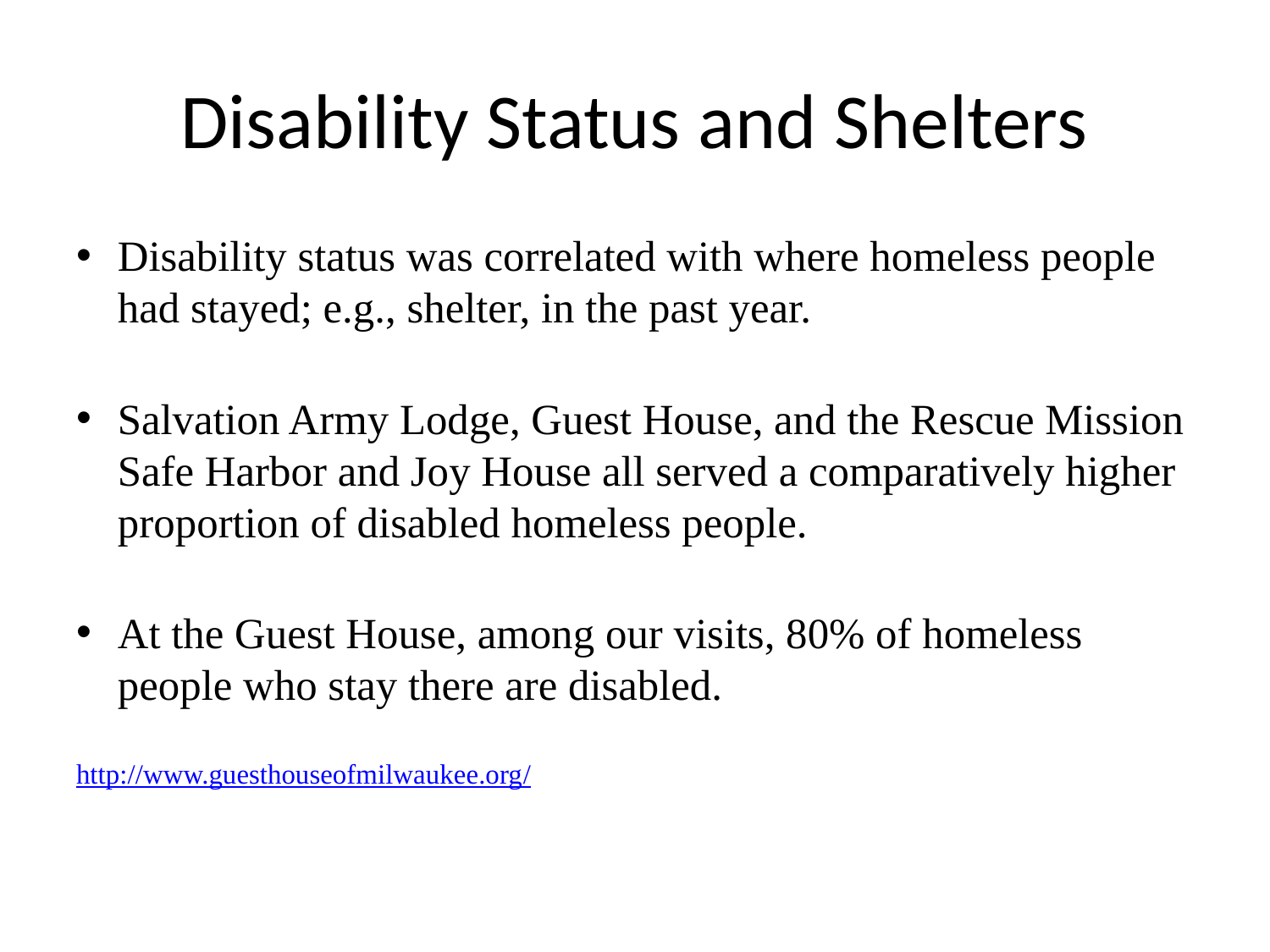

# Disability Status and Shelters
Disability status was correlated with where homeless people had stayed; e.g., shelter, in the past year.

Salvation Army Lodge, Guest House, and the Rescue Mission Safe Harbor and Joy House all served a comparatively higher proportion of disabled homeless people.

At the Guest House, among our visits, 80% of homeless people who stay there are disabled.

http://www.guesthouseofmilwaukee.org/